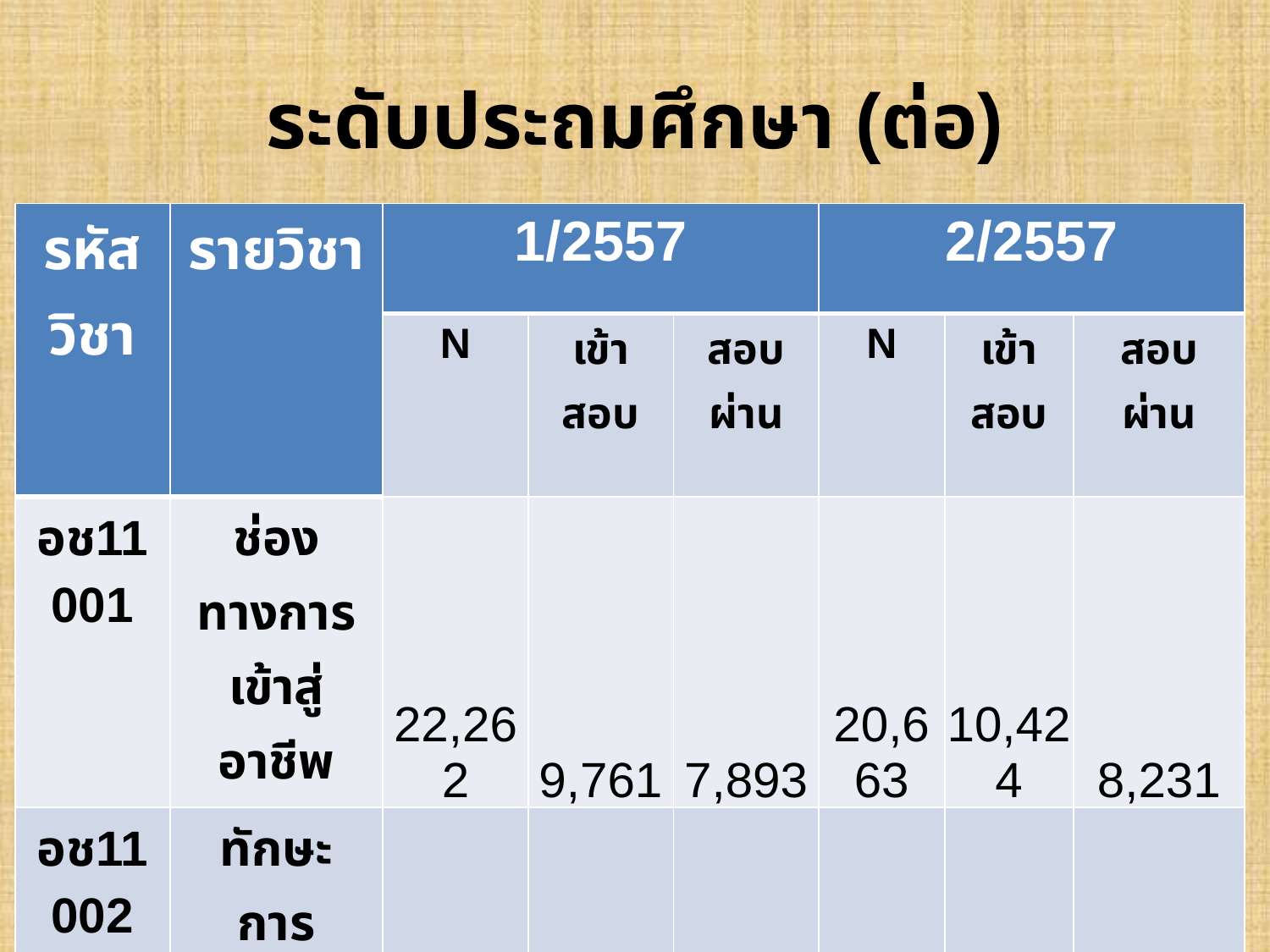

# ระดับประถมศึกษา (ต่อ)
| รหัสวิชา | รายวิชา | 1/2557 |  |  | 2/2557 |  |  |
| --- | --- | --- | --- | --- | --- | --- | --- |
|  |  | N | เข้าสอบ | สอบผ่าน | N | เข้าสอบ | สอบผ่าน |
| อช11001 | ช่องทางการเข้าสู่อาชีพ | 22,262 | 9,761 | 7,893 | 20,663 | 10,424 | 8,231 |
| อช11002 | ทักษะการประกอบอาชีพ | 26,583 | 9,714 | 7,107 | 41,166 | 23,445 | 16,298 |
| อช11003 | พัฒนาอาชีพให้มีอยู่มีกิน | 26,167 | 10,404 | 7,975 | 13,428 | 6,861 | 5,424 |